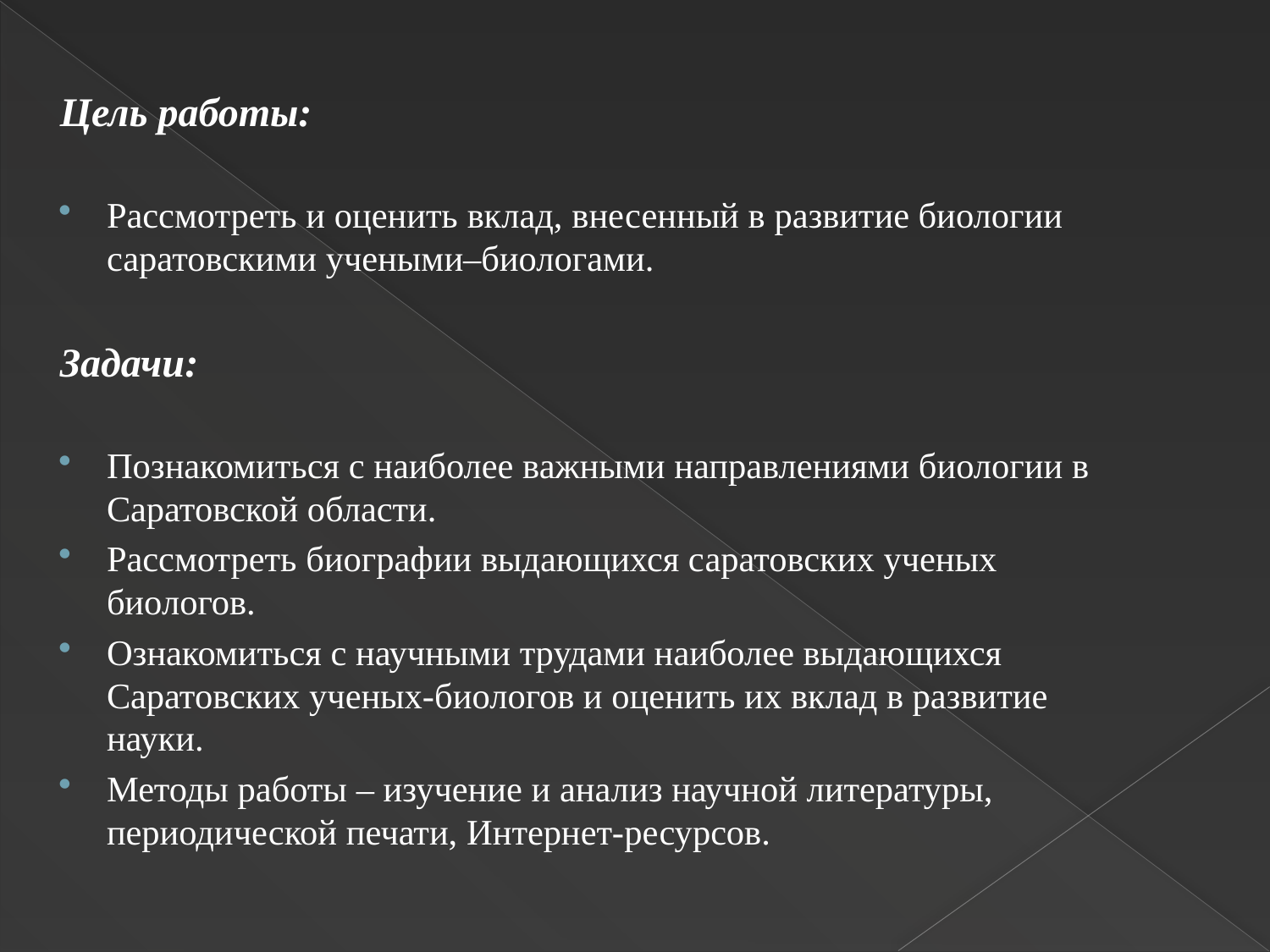

Цель работы:

Рассмотреть и оценить вклад, внесенный в развитие биологии саратовскими учеными–биологами.

Задачи:

Познакомиться с наиболее важными направлениями биологии в Саратовской области.
Рассмотреть биографии выдающихся саратовских ученых биологов.
Ознакомиться с научными трудами наиболее выдающихся  Саратовских ученых-биологов и оценить их вклад в развитие науки.
Методы работы – изучение и анализ научной литературы, периодической печати, Интернет-ресурсов.